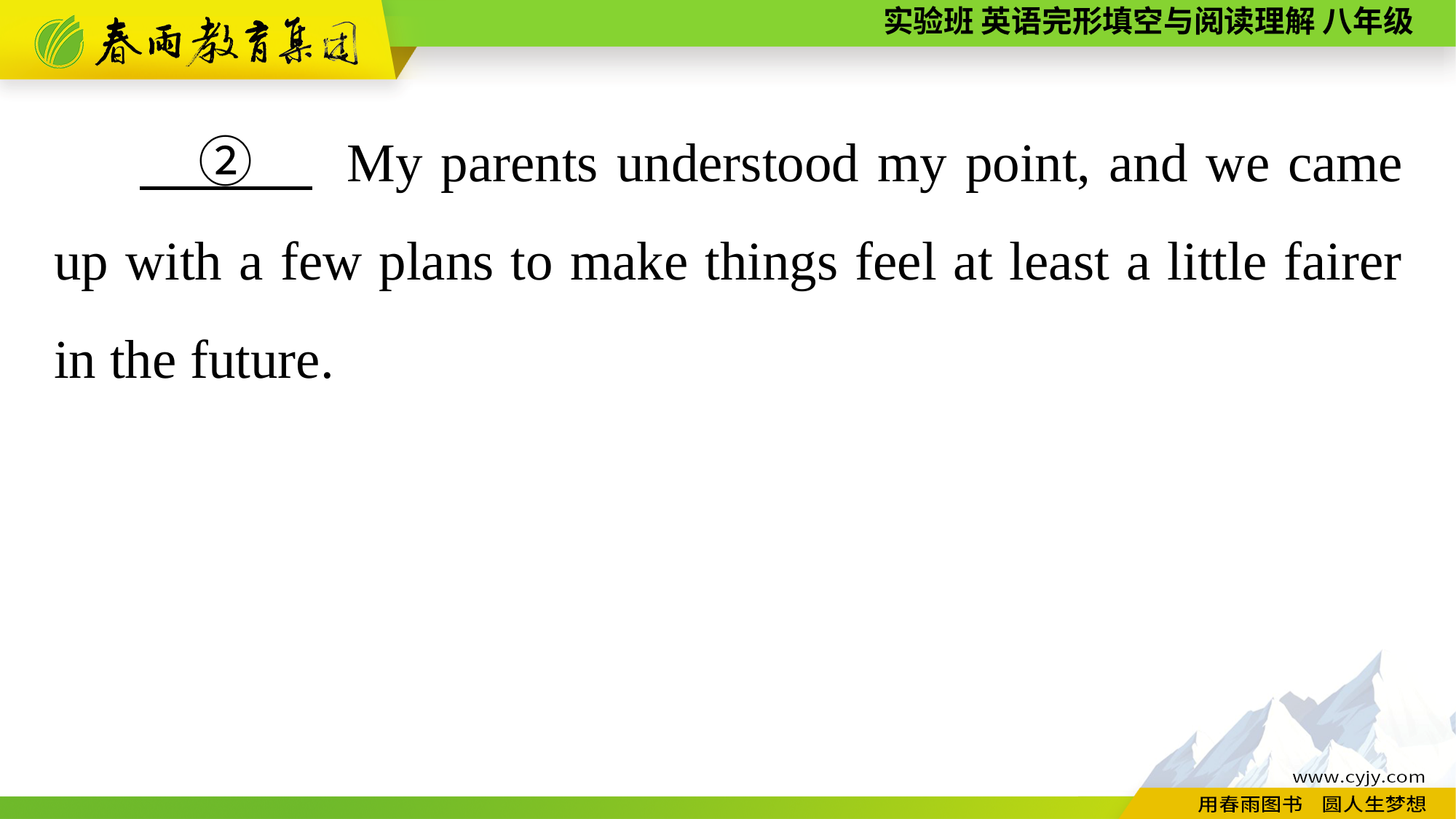

②　 My parents understood my point, and we came up with a few plans to make things feel at least a little fairer in the future.